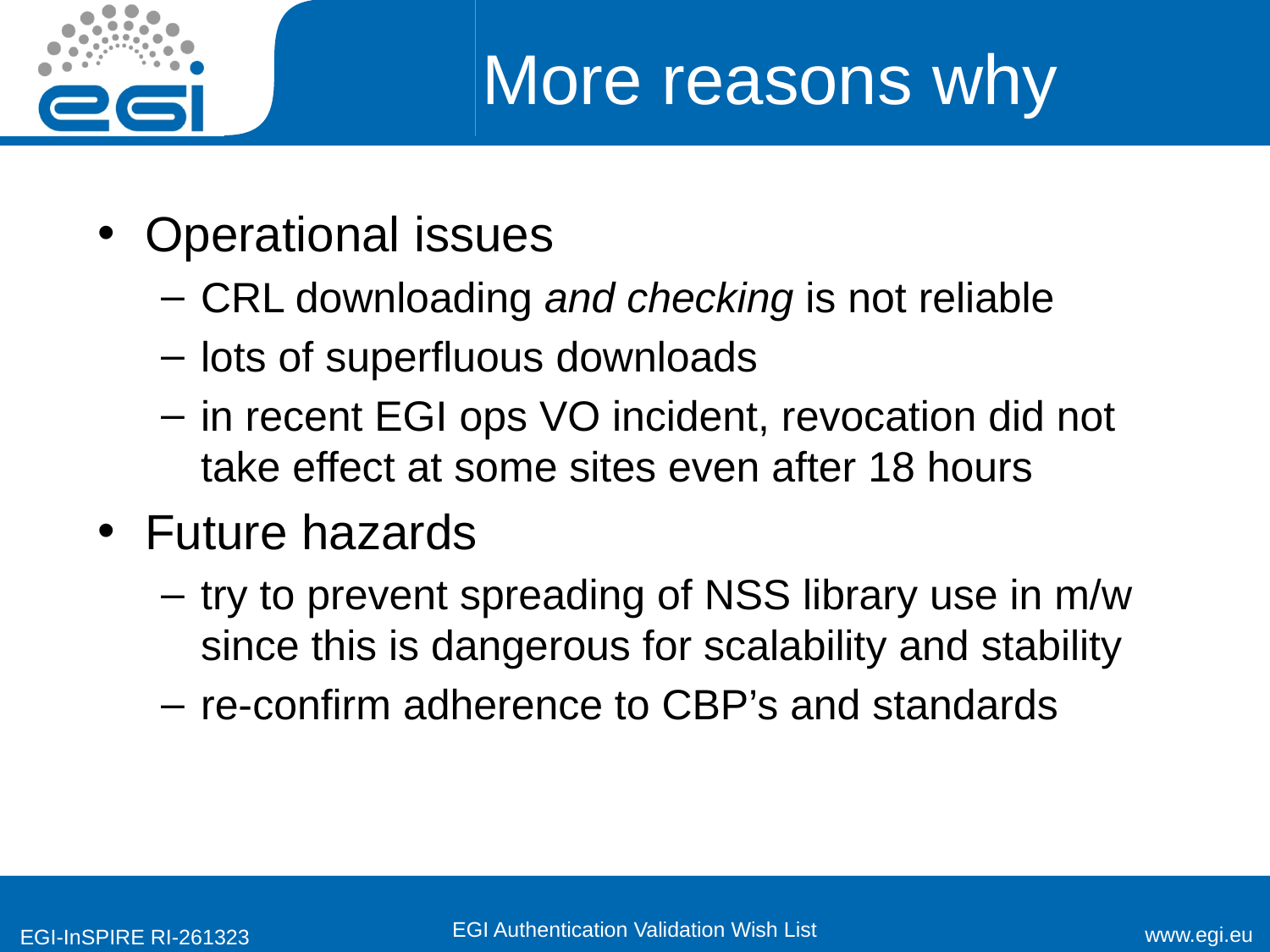

# More reasons why
Operational issues
CRL downloading and checking is not reliable
lots of superfluous downloads
in recent EGI ops VO incident, revocation did not take effect at some sites even after 18 hours
Future hazards
try to prevent spreading of NSS library use in m/w
since this is dangerous for scalability and stability
re-confirm adherence to CBP’s and standards
EGI Authentication Validation Wish List